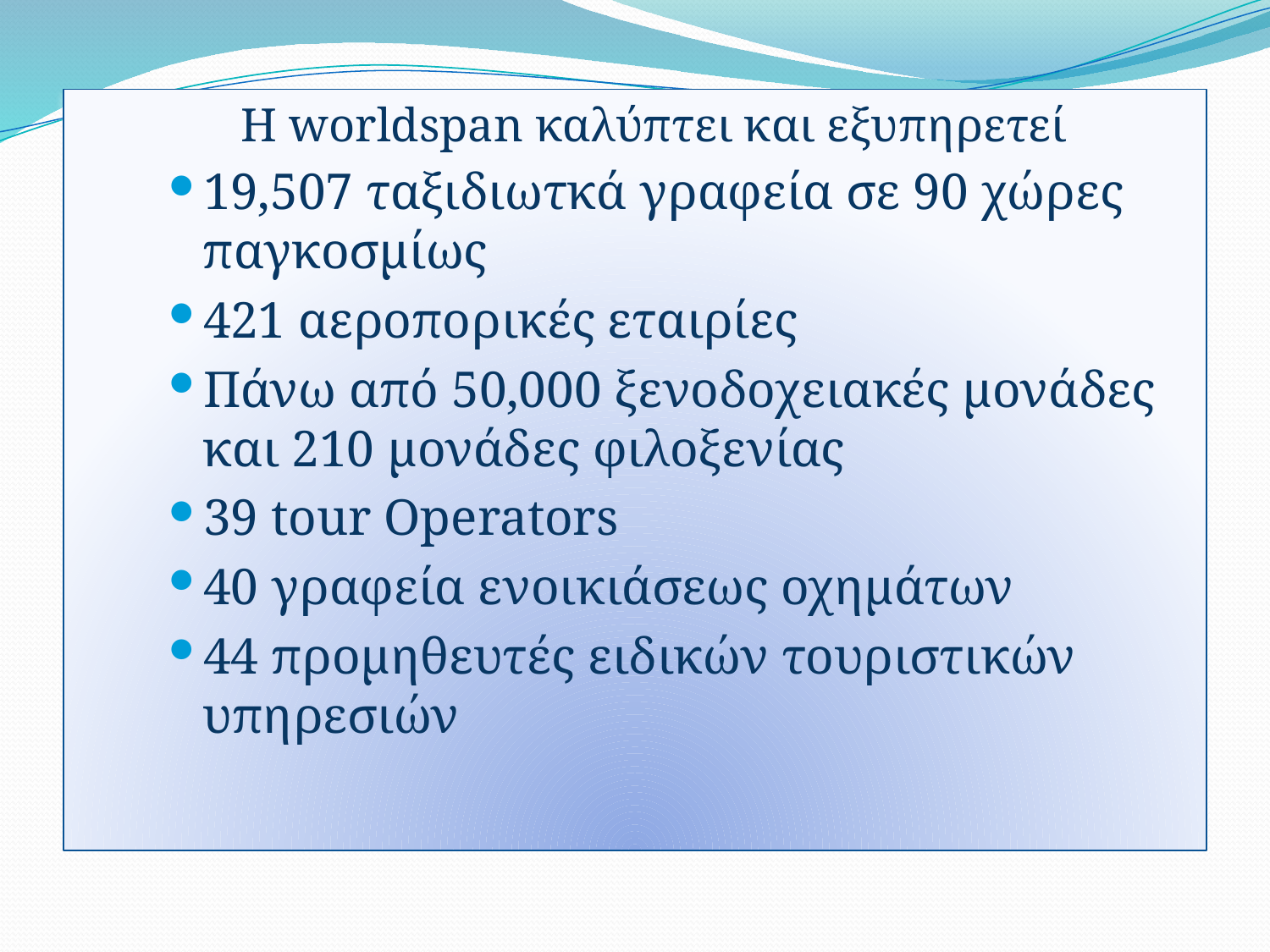

Η worldspan καλύπτει και εξυπηρετεί
19,507 ταξιδιωτκά γραφεία σε 90 χώρες παγκοσμίως
421 αεροπορικές εταιρίες
Πάνω από 50,000 ξενοδοχειακές μονάδες και 210 μονάδες φιλοξενίας
39 tour Operators
40 γραφεία ενοικιάσεως οχημάτων
44 προμηθευτές ειδικών τουριστικών υπηρεσιών

#